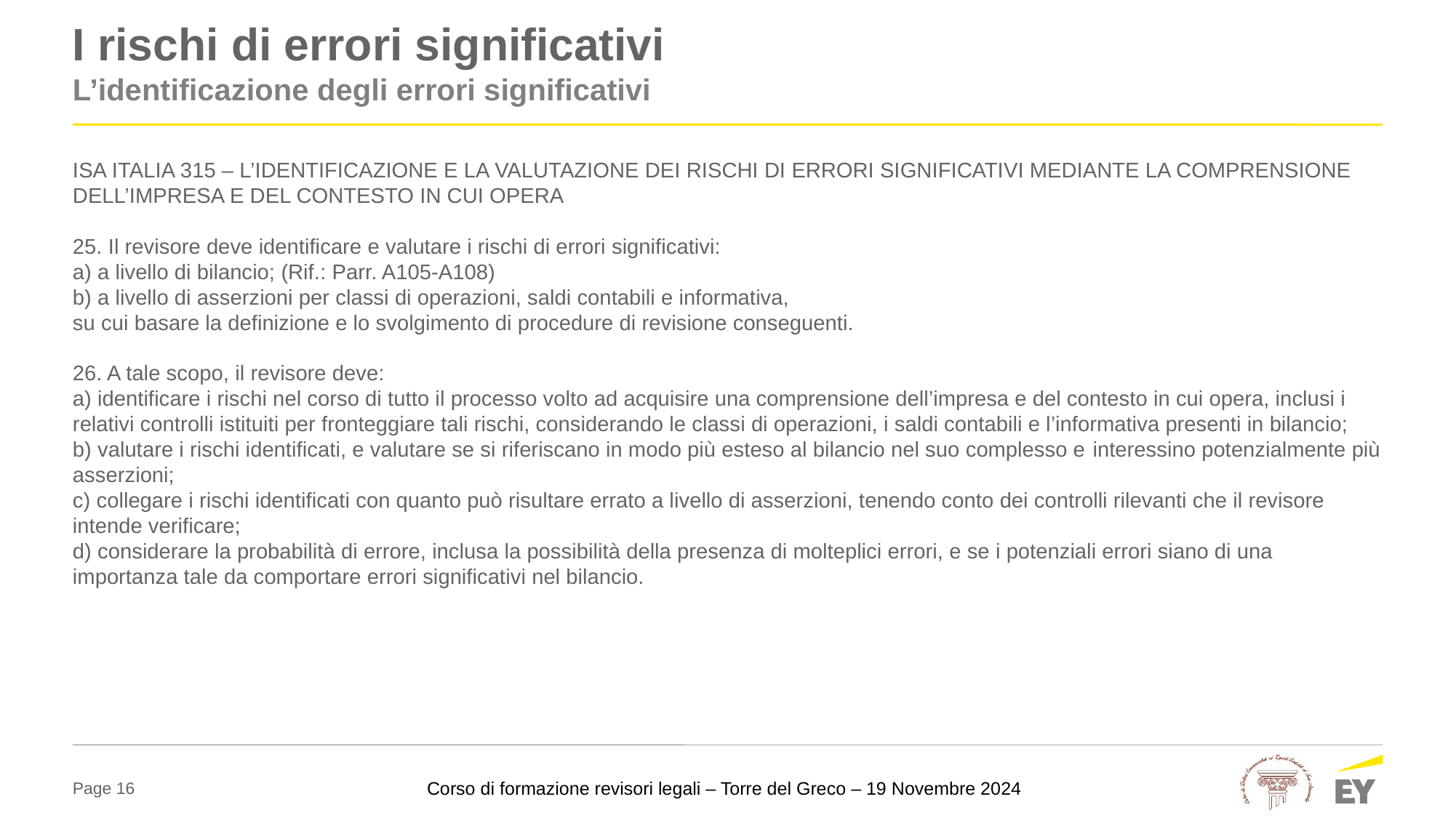

# I rischi di errori significativi
L’identificazione degli errori significativi
ISA ITALIA 315 – L’IDENTIFICAZIONE E LA VALUTAZIONE DEI RISCHI DI ERRORI SIGNIFICATIVI MEDIANTE LA COMPRENSIONE DELL’IMPRESA E DEL CONTESTO IN CUI OPERA

25. Il revisore deve identificare e valutare i rischi di errori significativi:
a) a livello di bilancio; (Rif.: Parr. A105-A108)
b) a livello di asserzioni per classi di operazioni, saldi contabili e informativa,
su cui basare la definizione e lo svolgimento di procedure di revisione conseguenti.

26. A tale scopo, il revisore deve:
a) identificare i rischi nel corso di tutto il processo volto ad acquisire una comprensione dell’impresa e del contesto in cui opera, inclusi i relativi controlli istituiti per fronteggiare tali rischi, considerando le classi di operazioni, i saldi contabili e l’informativa presenti in bilancio;
b) valutare i rischi identificati, e valutare se si riferiscano in modo più esteso al bilancio nel suo complesso e interessino potenzialmente più asserzioni;
c) collegare i rischi identificati con quanto può risultare errato a livello di asserzioni, tenendo conto dei controlli rilevanti che il revisore intende verificare;
d) considerare la probabilità di errore, inclusa la possibilità della presenza di molteplici errori, e se i potenziali errori siano di una importanza tale da comportare errori significativi nel bilancio.